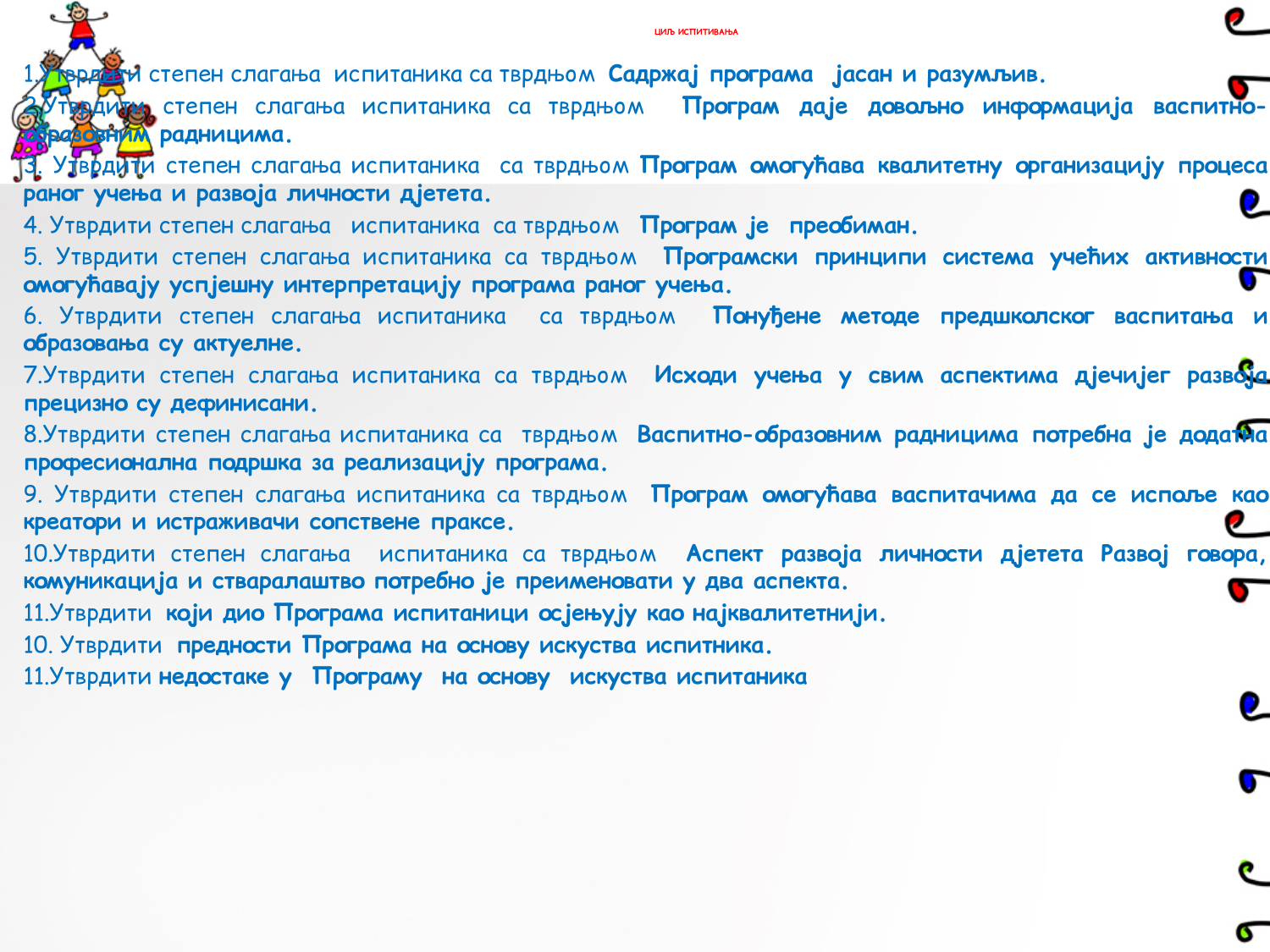

# ЦИЉ ИСПИТИВАЊА
1.Утврдити степен слагања  испитаника са тврдњом  Садржај програма  јасан и разумљив.
2.Утврдити степен слагања испитаника са тврдњом  Програм даје довољно информација васпитно-образовним радницима.
3. Утврдити степен слагања испитаника  са тврдњом Програм омогућава квалитетну организацију процеса раног учења и развоја личности дјетета.
4. Утврдити степен слагања   испитаника  са тврдњом   Програм је  преобиман.
5. Утврдити степен слагања испитаника са тврдњом  Програмски принципи система учећих активности омогућавају успјешну интерпретацију програма раног учења.
6. Утврдити степен слагања испитаника  са тврдњом  Понуђене методе предшколског васпитања и образовања су актуелне.
7.Утврдити степен слагања испитаника са тврдњом  Исходи учења у свим аспектима дјечијег развоја прецизно су дефинисани.
8.Утврдити степен слагања испитаника са  тврдњом  Васпитно-образовним радницима потребна је додатна професионална подршка за реализацију програма.
9. Утврдити степен слагања испитаника са тврдњом  Програм омогућава васпитачима да се испоље као креатори и истраживачи сопствене праксе.
10.Утврдити степен слагања  испитаника са тврдњом  Аспект развоја личности дјетета Развој говора, комуникација и стваралаштво потребно је преименовати у два аспекта.
11.Утврдити  који дио Програма испитаници осјењују као најквалитетнији.
10. Утврдити  предности Програма на основу искуства испитника.
11.Утврдити недостаке у  Програму  на основу  искуства испитаника